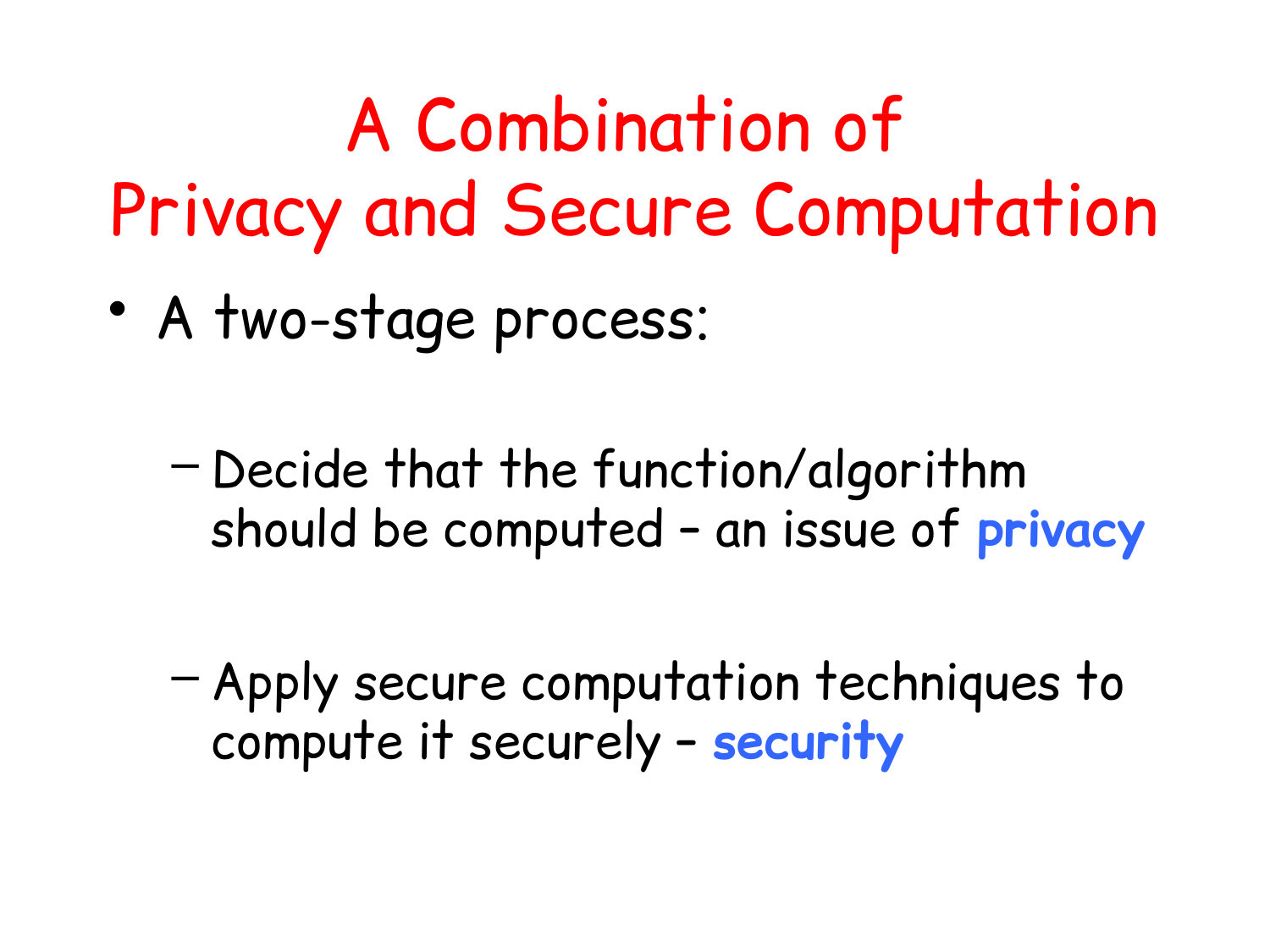

# A Combination of Privacy and Secure Computation
A two-stage process:

Decide that the function/algorithm should be computed – an issue of privacy

Apply secure computation techniques to compute it securely – security